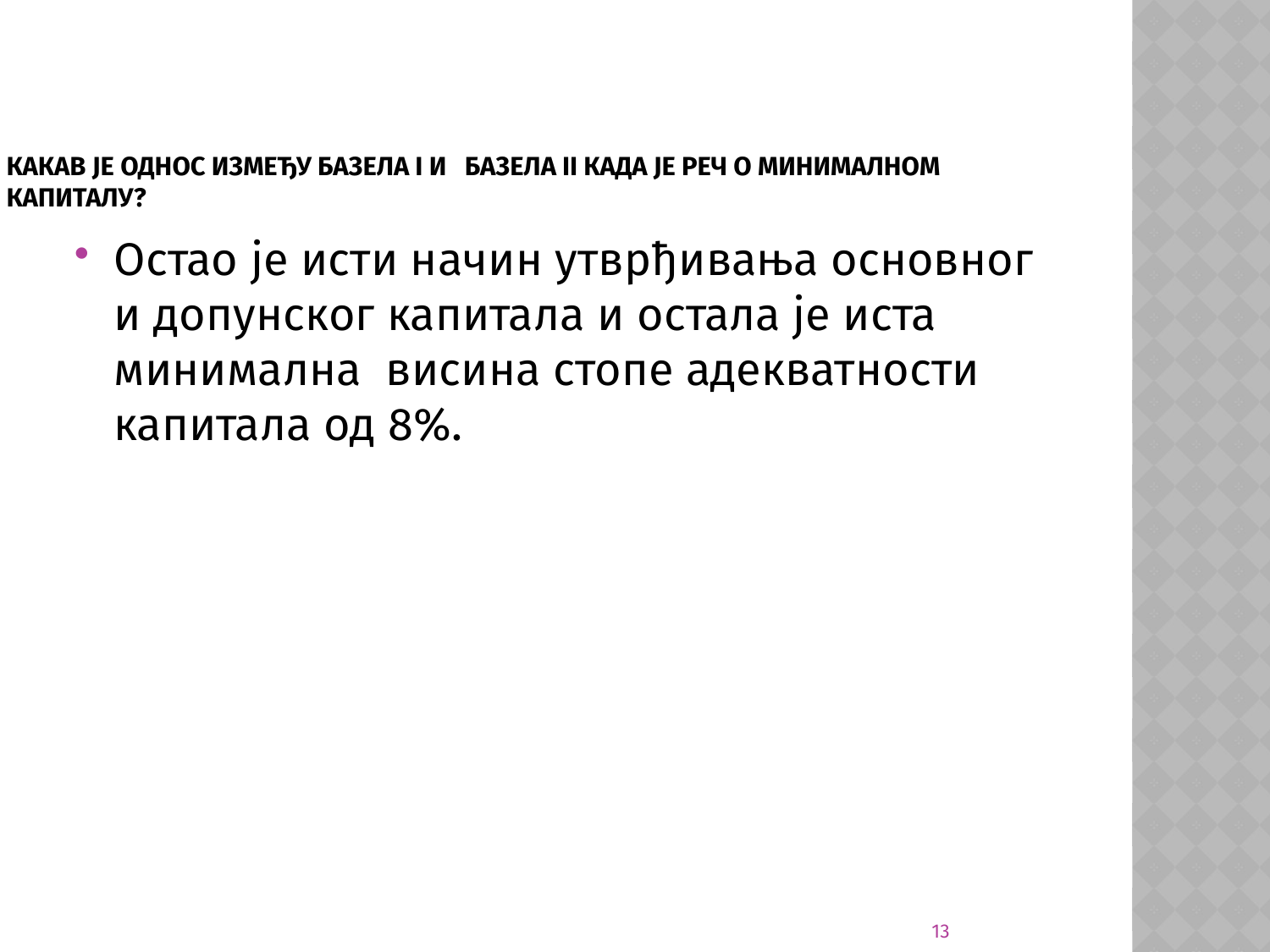

# Какав је однос између Базела I и   Базела II када је реч о минималном капиталу?
Остао је исти начин утврђивања основног и допунског капитала и остала је иста минимална  висина стопе адекватности капитала од 8%.

13